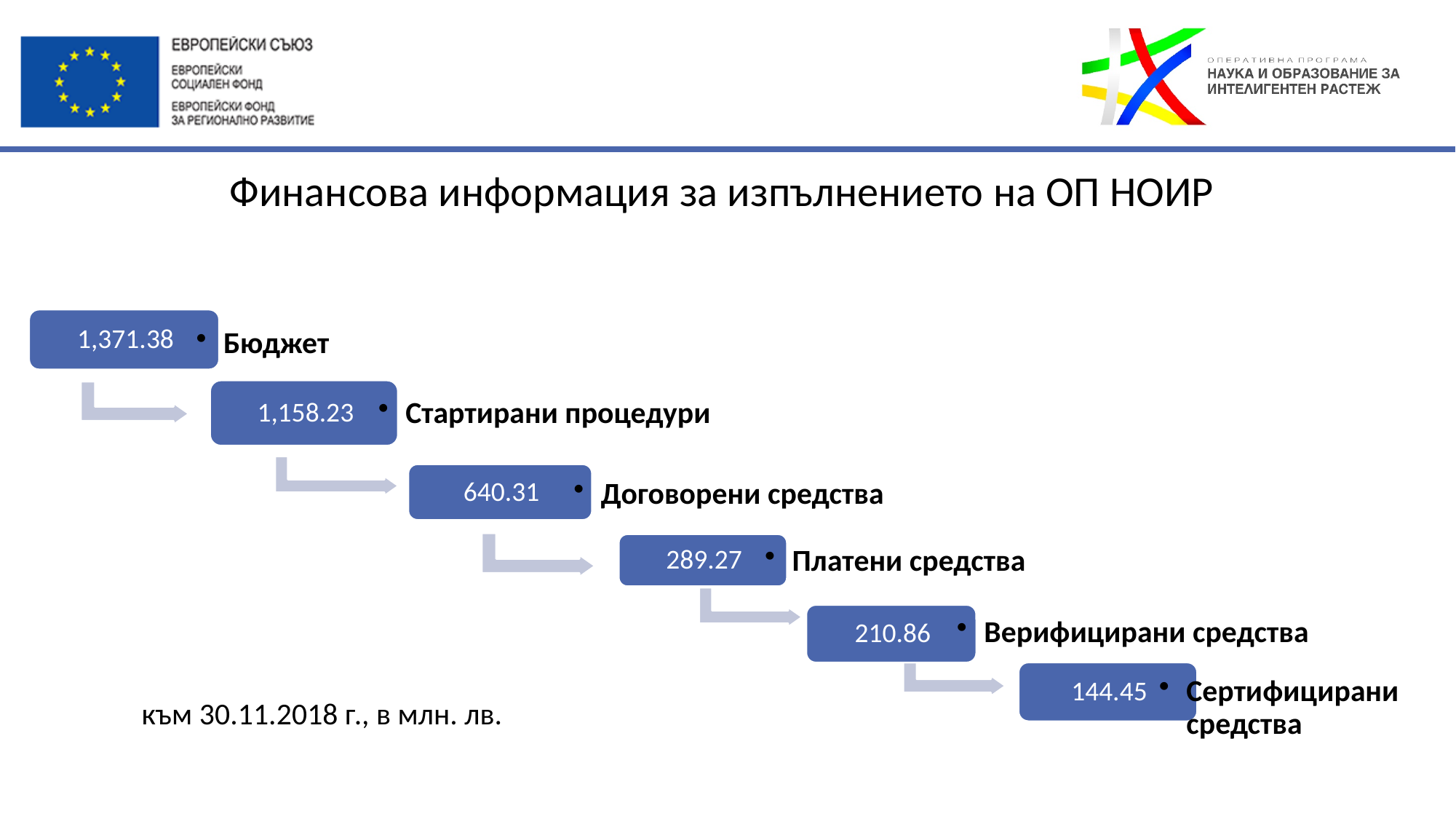

Финансова информация за изпълнението на ОП НОИР
1,371.38
Бюджет
1,158.23
Стартирани процедури
640.31
Договорени средства
289.27
Платени средства
210.86
Верифицирани средства
144.45
Сертифицирани средства
към 30.11.2018 г., в млн. лв.